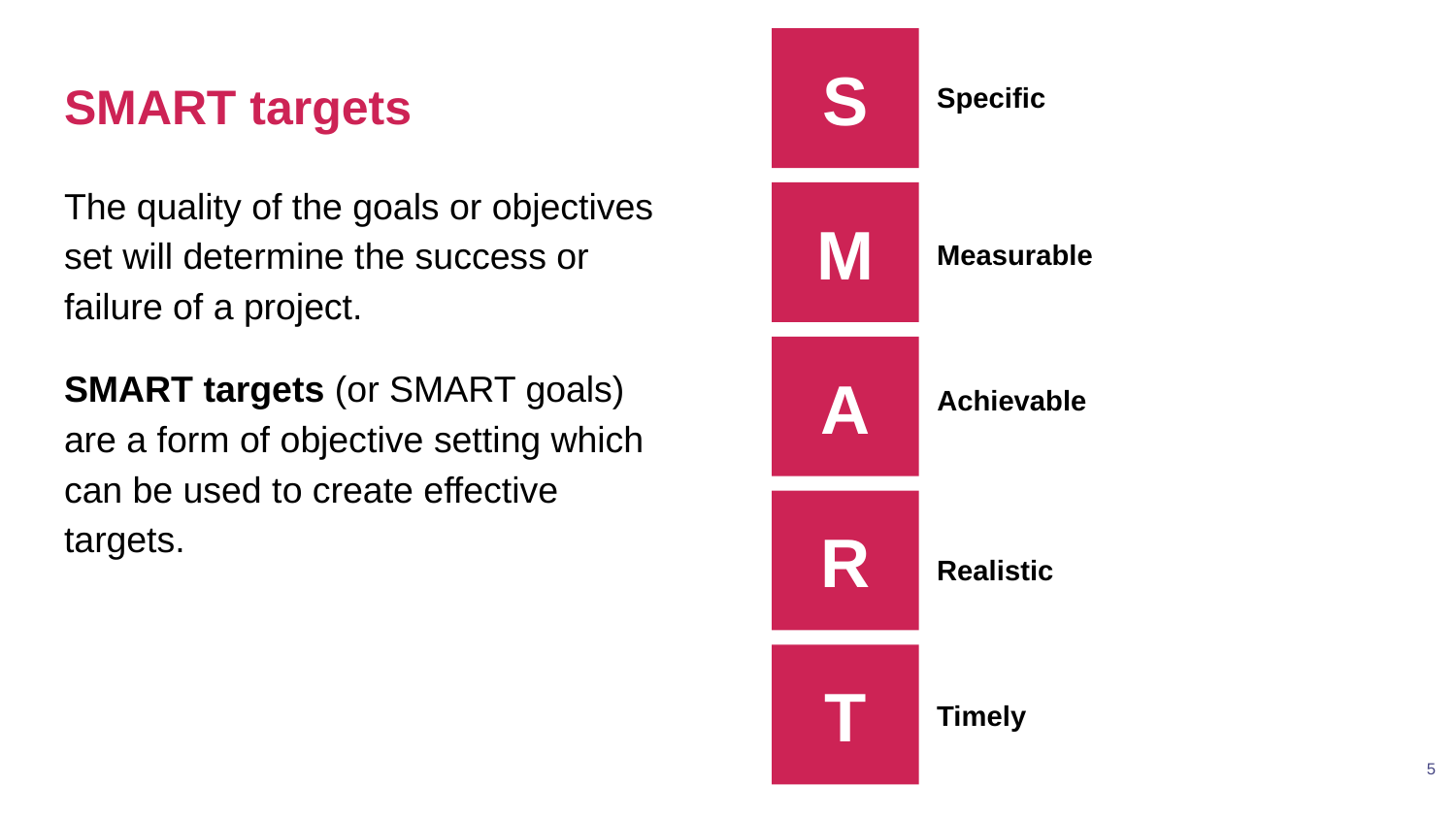

S
# SMART targets
Specific
The quality of the goals or objectives set will determine the success or failure of a project.
SMART targets (or SMART goals) are a form of objec­tive set­ting which can be used to cre­ate effective targets.

M
Measurable
A
Achievable
R
Realistic
T
Timely
5